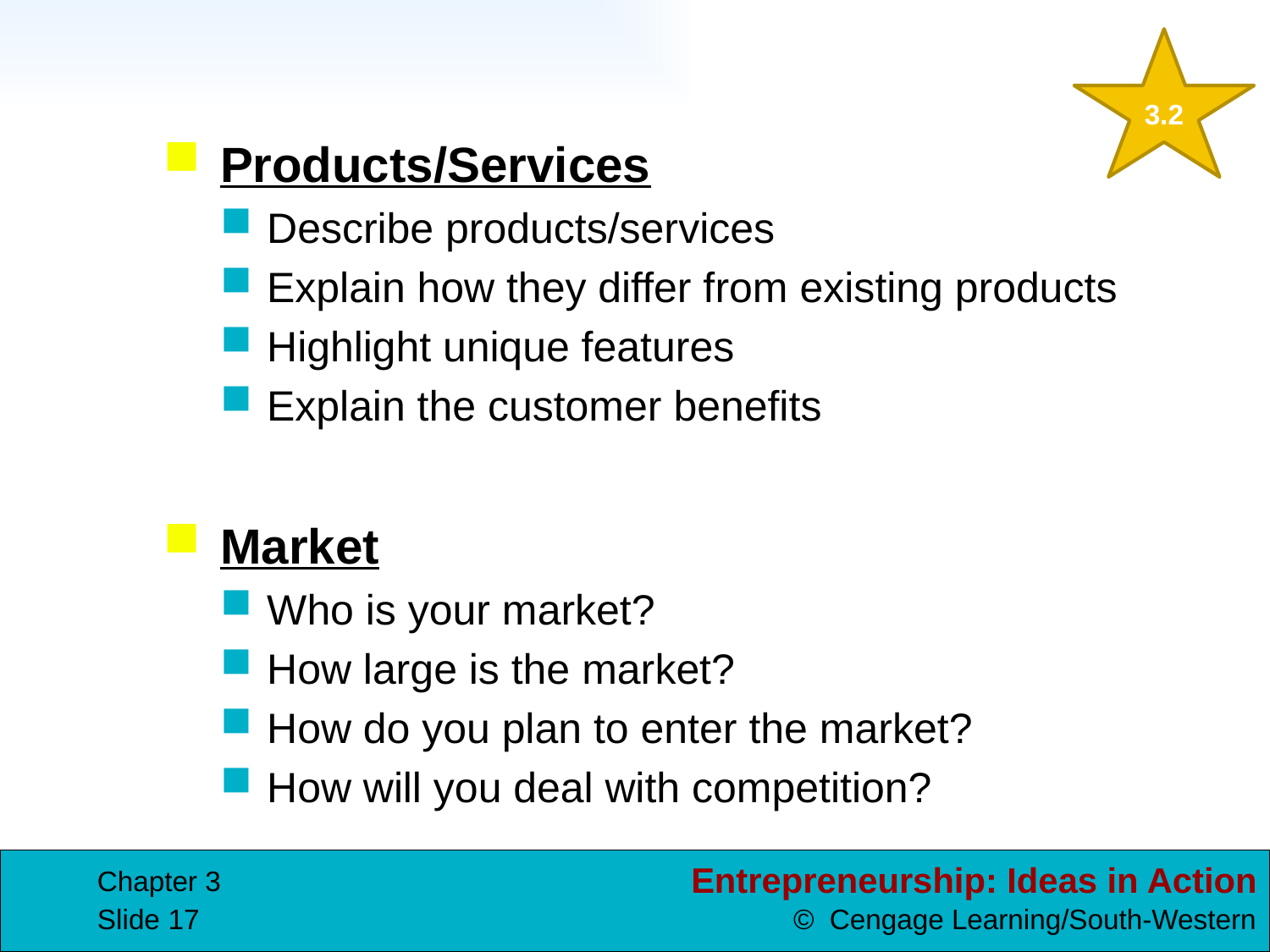

3.2
Products/Services
Describe products/services
Explain how they differ from existing products
Highlight unique features
Explain the customer benefits

Market
Who is your market?
How large is the market?
How do you plan to enter the market?
How will you deal with competition?
Chapter 3
Slide 17